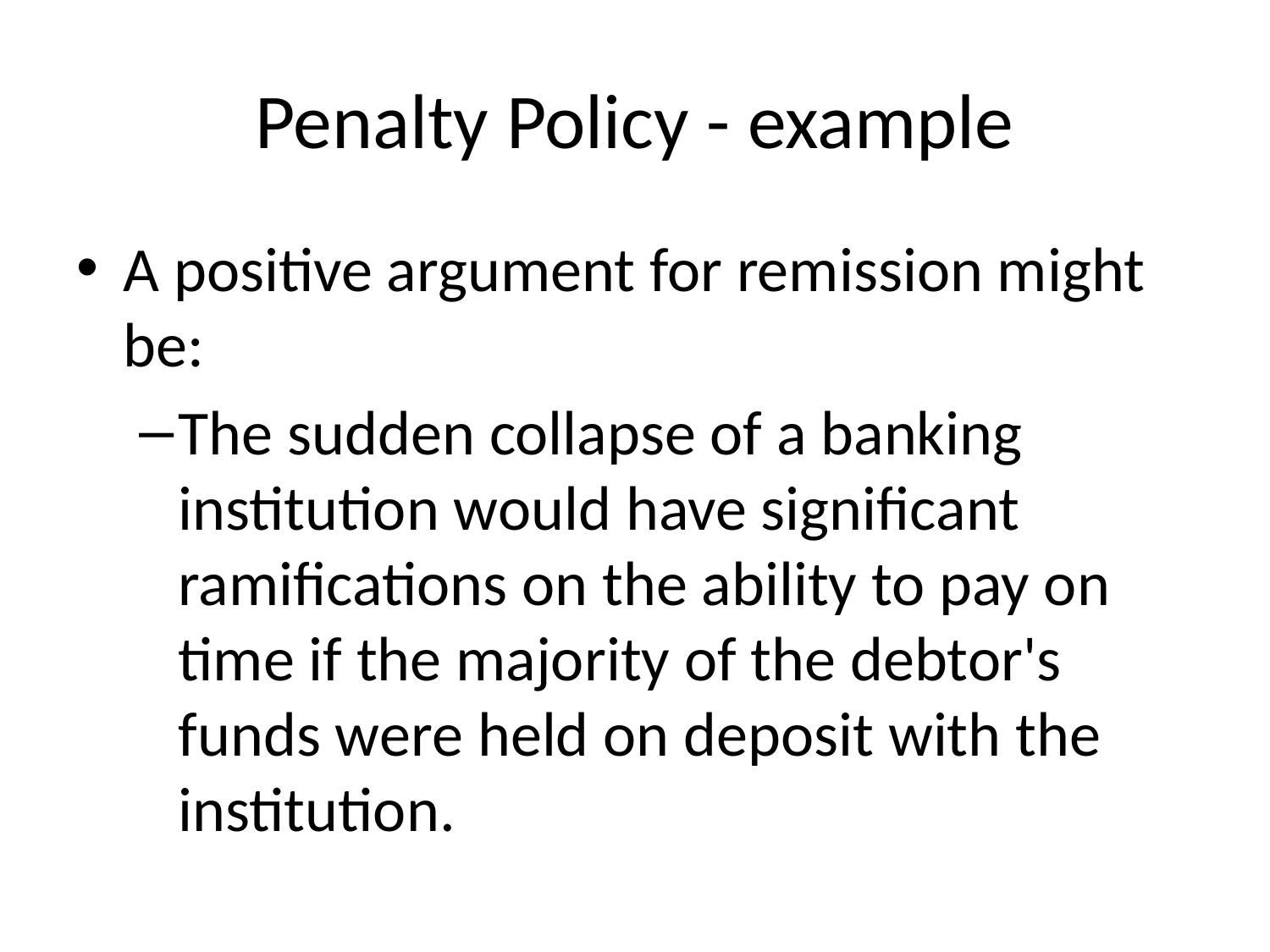

# Penalty Policy - example
A positive argument for remission might be:
The sudden collapse of a banking institution would have significant ramifications on the ability to pay on time if the majority of the debtor's funds were held on deposit with the institution.